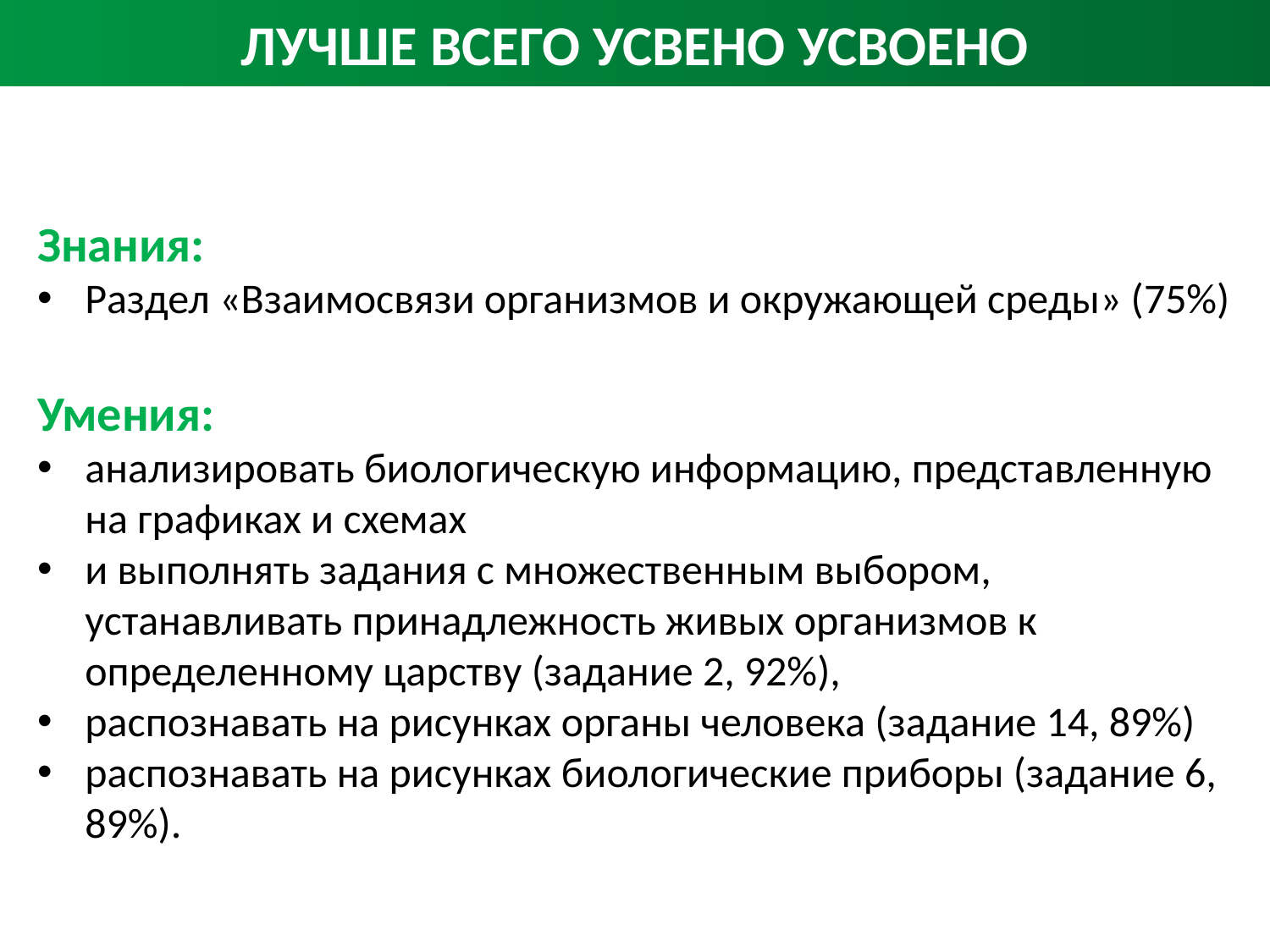

# ЛУЧШЕ ВСЕГО УСВЕНО УСВОЕНО
Знания:
Раздел «Взаимосвязи организмов и окружающей среды» (75%)

Умения:
анализировать биологическую информацию, представленную на графиках и схемах
и выполнять задания с множественным выбором, устанавливать принадлежность живых организмов к определенному царству (задание 2, 92%),
распознавать на рисунках органы человека (задание 14, 89%)
распознавать на рисунках биологические приборы (задание 6, 89%).